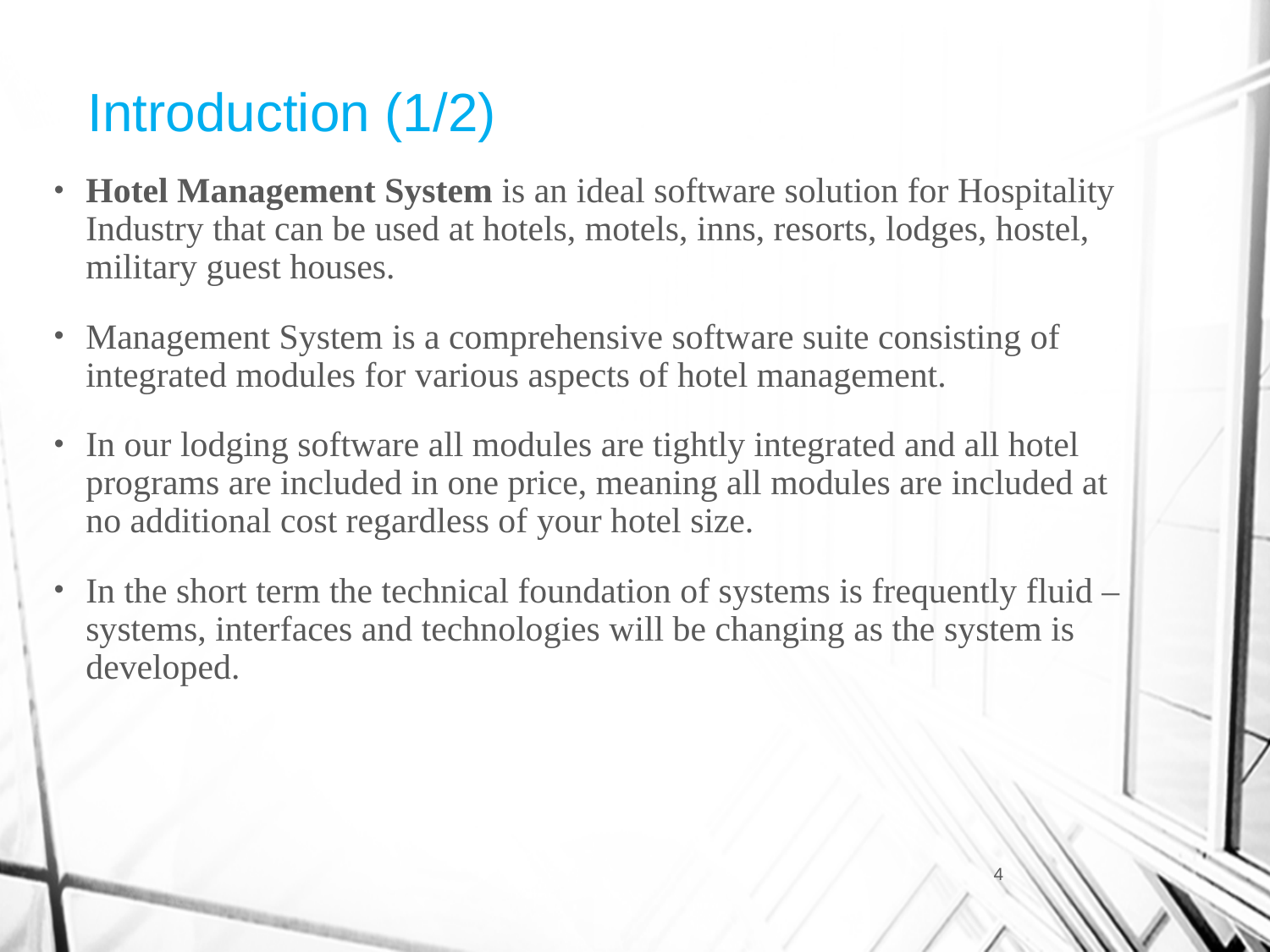

# Introduction (1/2)
Hotel Management System is an ideal software solution for Hospitality Industry that can be used at hotels, motels, inns, resorts, lodges, hostel, military guest houses.
Management System is a comprehensive software suite consisting of integrated modules for various aspects of hotel management.
In our lodging software all modules are tightly integrated and all hotel programs are included in one price, meaning all modules are included at no additional cost regardless of your hotel size.
In the short term the technical foundation of systems is frequently fluid – systems, interfaces and technologies will be changing as the system is developed.

4